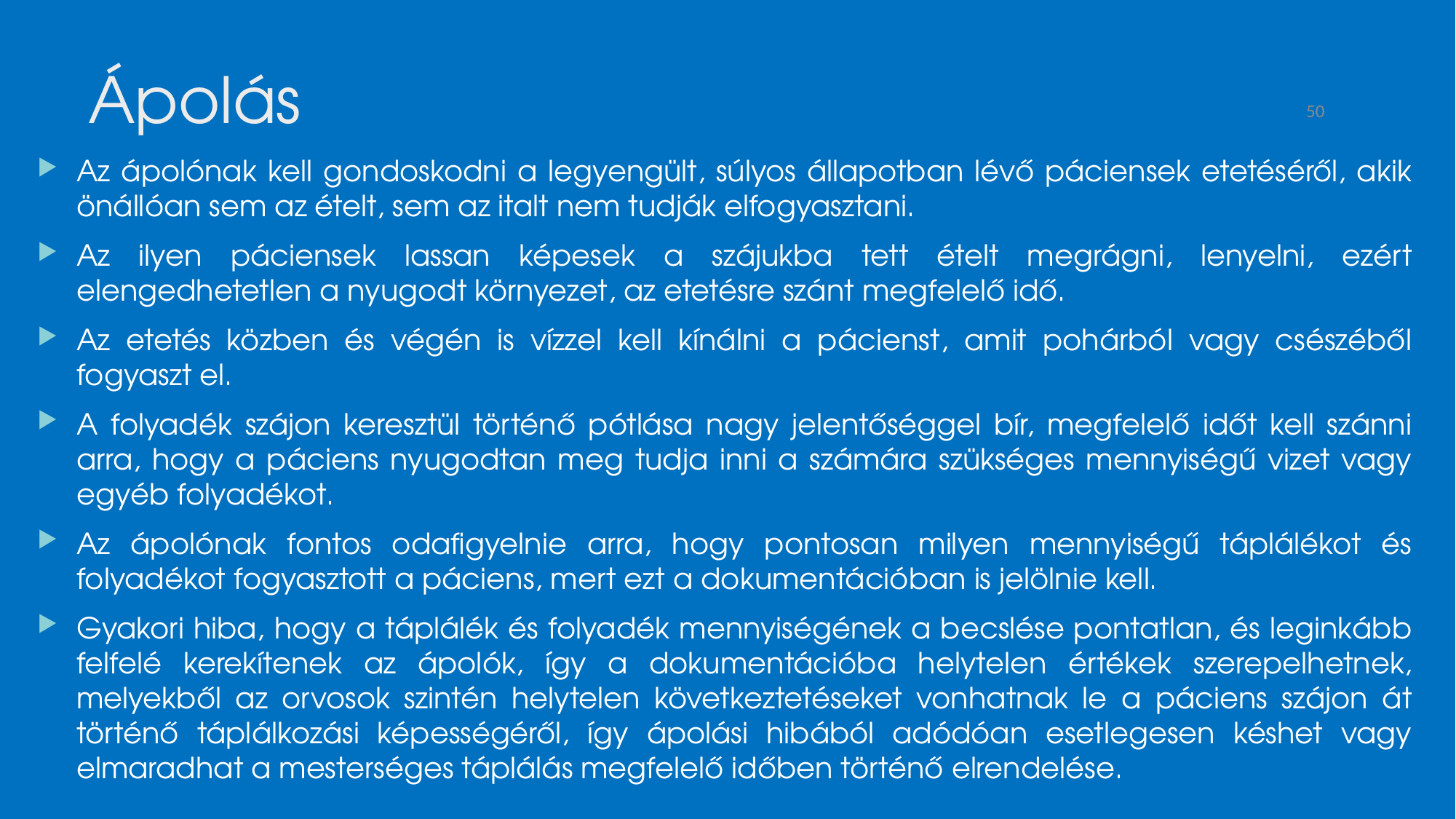

50
# Ápolás
Az ápolónak kell gondoskodni a legyengült, súlyos állapotban lévő páciensek etetéséről, akik önállóan sem az ételt, sem az italt nem tudják elfogyasztani.
Az ilyen páciensek lassan képesek a szájukba tett ételt megrágni, lenyelni, ezért elengedhetetlen a nyugodt környezet, az etetésre szánt megfelelő idő.
Az etetés közben és végén is vízzel kell kínálni a pácienst, amit pohárból vagy csészéből fogyaszt el.
A folyadék szájon keresztül történő pótlása nagy jelentőséggel bír, megfelelő időt kell szánni arra, hogy a páciens nyugodtan meg tudja inni a számára szükséges mennyiségű vizet vagy egyéb folyadékot.
Az ápolónak fontos odafigyelnie arra, hogy pontosan milyen mennyiségű táplálékot és folyadékot fogyasztott a páciens, mert ezt a dokumentációban is jelölnie kell.
Gyakori hiba, hogy a táplálék és folyadék mennyiségének a becslése pontatlan, és leginkább felfelé kerekítenek az ápolók, így a dokumentációba helytelen értékek szerepelhetnek, melyekből az orvosok szintén helytelen következtetéseket vonhatnak le a páciens szájon át történő táplálkozási képességéről, így ápolási hibából adódóan esetlegesen késhet vagy elmaradhat a mesterséges táplálás megfelelő időben történő elrendelése.